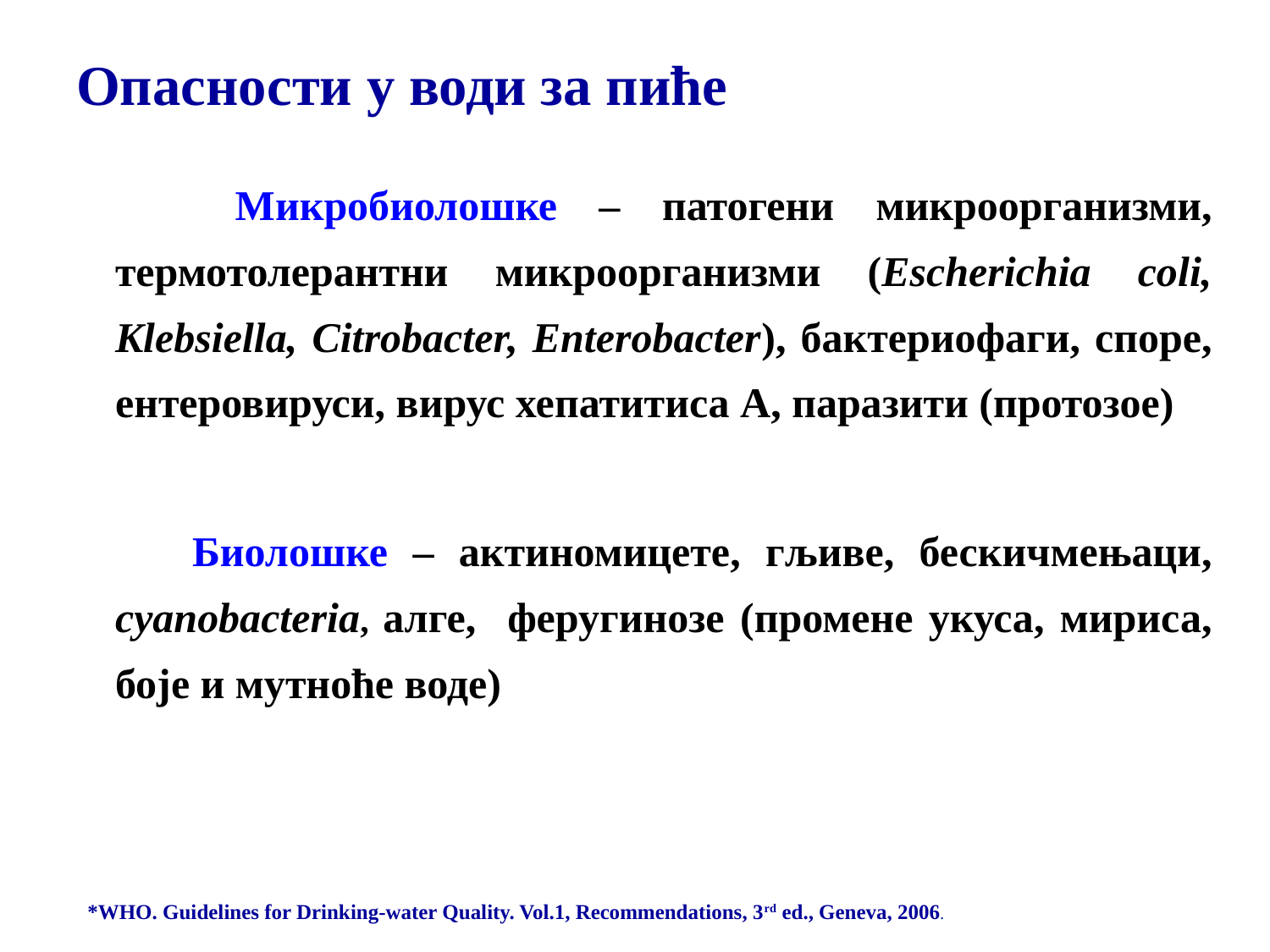

# Опасности у води за пиће
    Микробиолошке – патогени микроорганизми, термотолерантни микроорганизми (Escherichia coli, Klebsiella, Citrobacter, Enterobacter), бактериофаги, споре, ентеровируси, вирус хепатитиса A, паразити (протозое)

     Биолошке – актиномицете, гљиве, бескичмењаци, cyanobacteria, алге,  феругинозе (промене укуса, мириса, боје и мутноће воде)
*WHO. Guidelines for Drinking-water Quality. Vol.1, Recommendations, 3rd ed., Geneva, 2006.